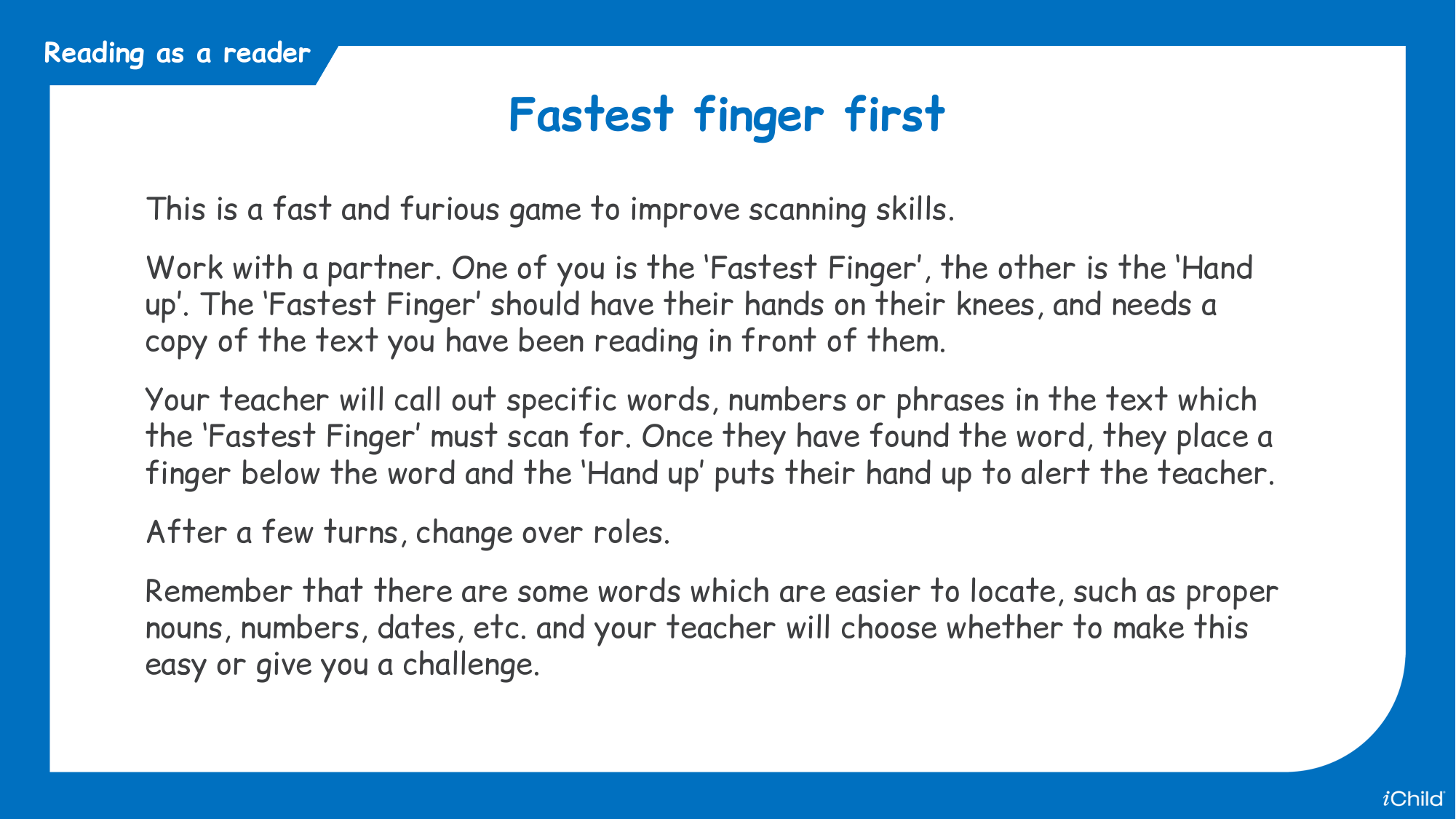

Reading as a reader
Fastest finger first
This is a fast and furious game to improve scanning skills.
Work with a partner. One of you is the ‘Fastest Finger’, the other is the ‘Hand up’. The ‘Fastest Finger’ should have their hands on their knees, and needs a copy of the text you have been reading in front of them.
Your teacher will call out specific words, numbers or phrases in the text which the ‘Fastest Finger’ must scan for. Once they have found the word, they place a finger below the word and the ‘Hand up’ puts their hand up to alert the teacher.
After a few turns, change over roles.
Remember that there are some words which are easier to locate, such as proper nouns, numbers, dates, etc. and your teacher will choose whether to make this easy or give you a challenge.